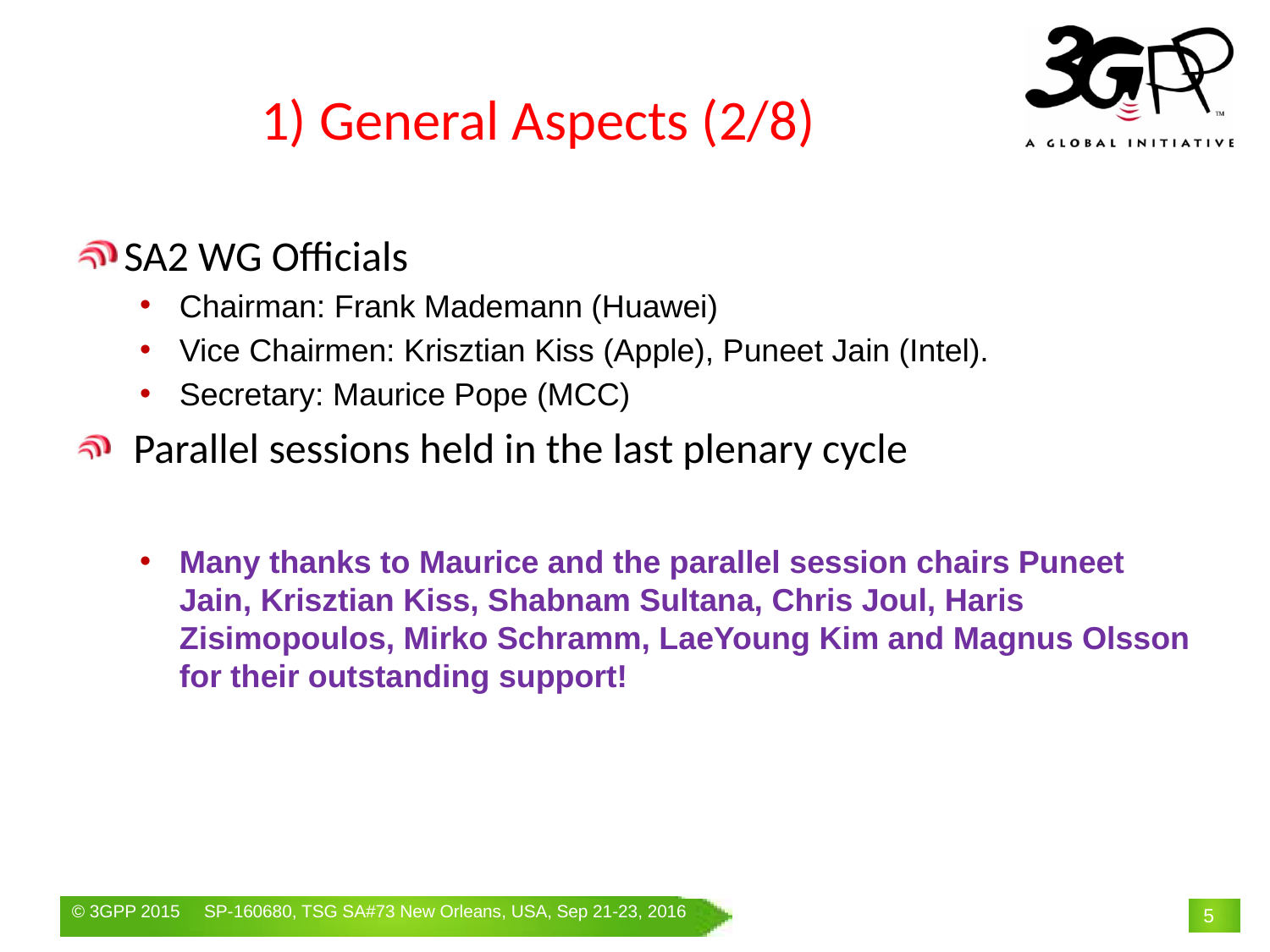

# 1) General Aspects (2/8)
SA2 WG Officials
Chairman: Frank Mademann (Huawei)
Vice Chairmen: Krisztian Kiss (Apple), Puneet Jain (Intel).
Secretary: Maurice Pope (MCC)
 Parallel sessions held in the last plenary cycle

Many thanks to Maurice and the parallel session chairs Puneet Jain, Krisztian Kiss, Shabnam Sultana, Chris Joul, Haris Zisimopoulos, Mirko Schramm, LaeYoung Kim and Magnus Olsson for their outstanding support!